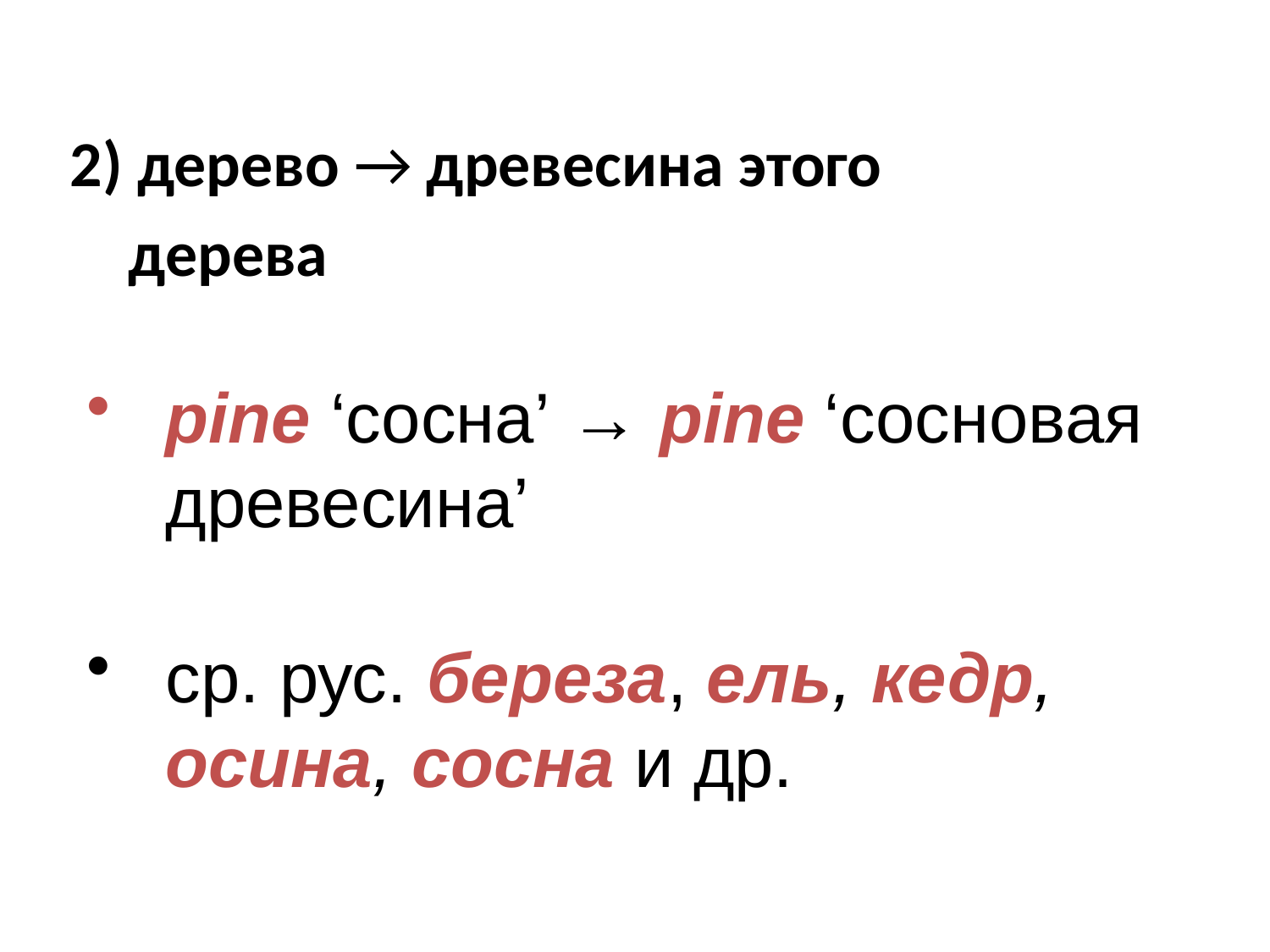

2) дерево → древесина этого
    дерева
pine ‘сосна’ → pine ‘сосновая древесина’
ср. рус. береза, ель, кедр, осина, сосна и др.